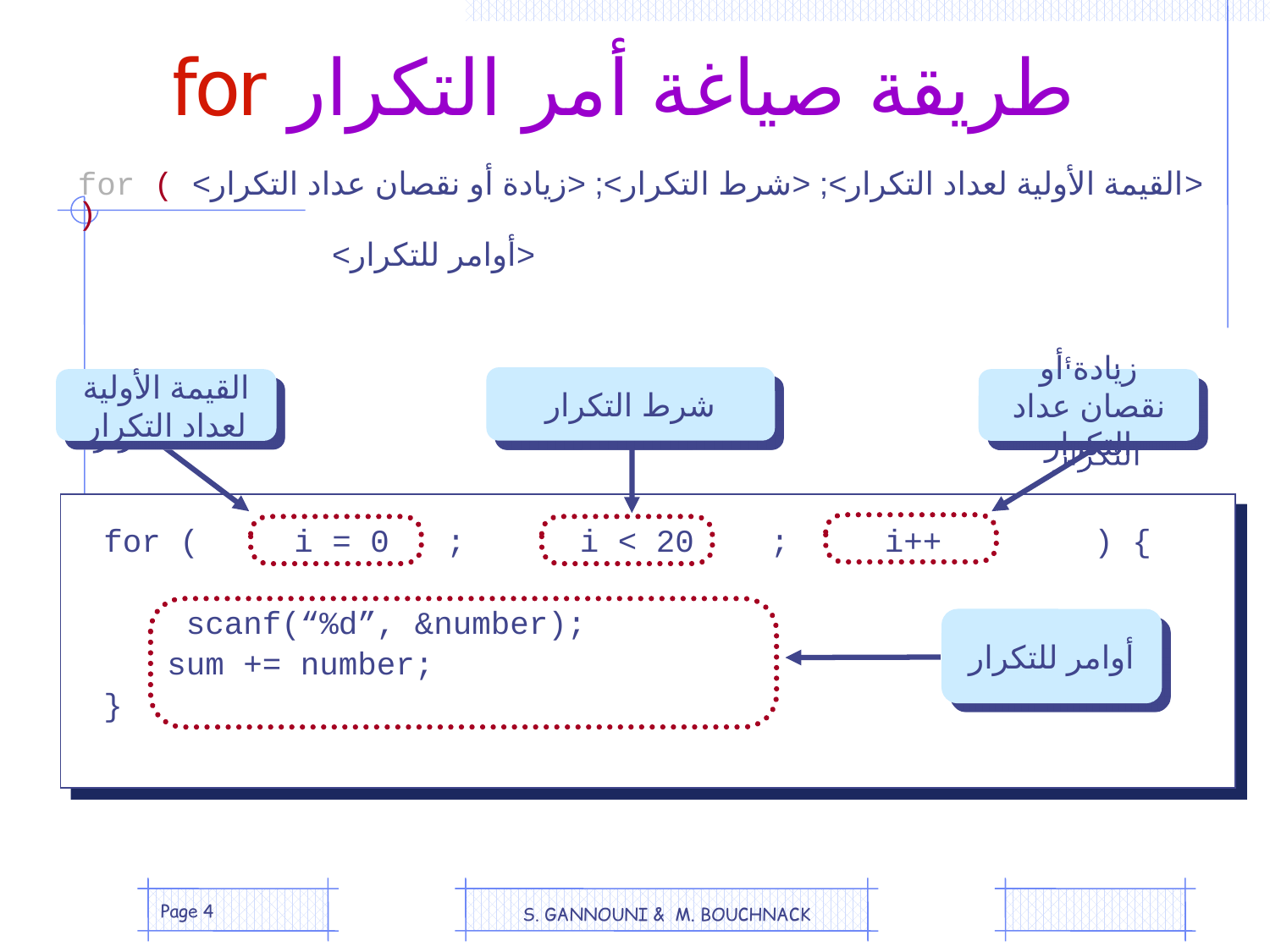

# طريقة صياغة أمر التكرار for
for ( <القيمة الأولية لعداد التكرار>; <شرط التكرار>; <زيادة أو نقصان عداد التكرار>  )
		<أوامر للتكرار>
شرط التكرار

القيمة الأولية لعداد التكرار

زيادة أو نقصان عداد التكرار

for (     i = 0   ;      i < 20    ;     i++        ) {

	 scanf(“%d”, &number);
	sum += number;
}

أوامر للتكرار

Page 4
S. GANNOUNI &  M. BOUCHNACK